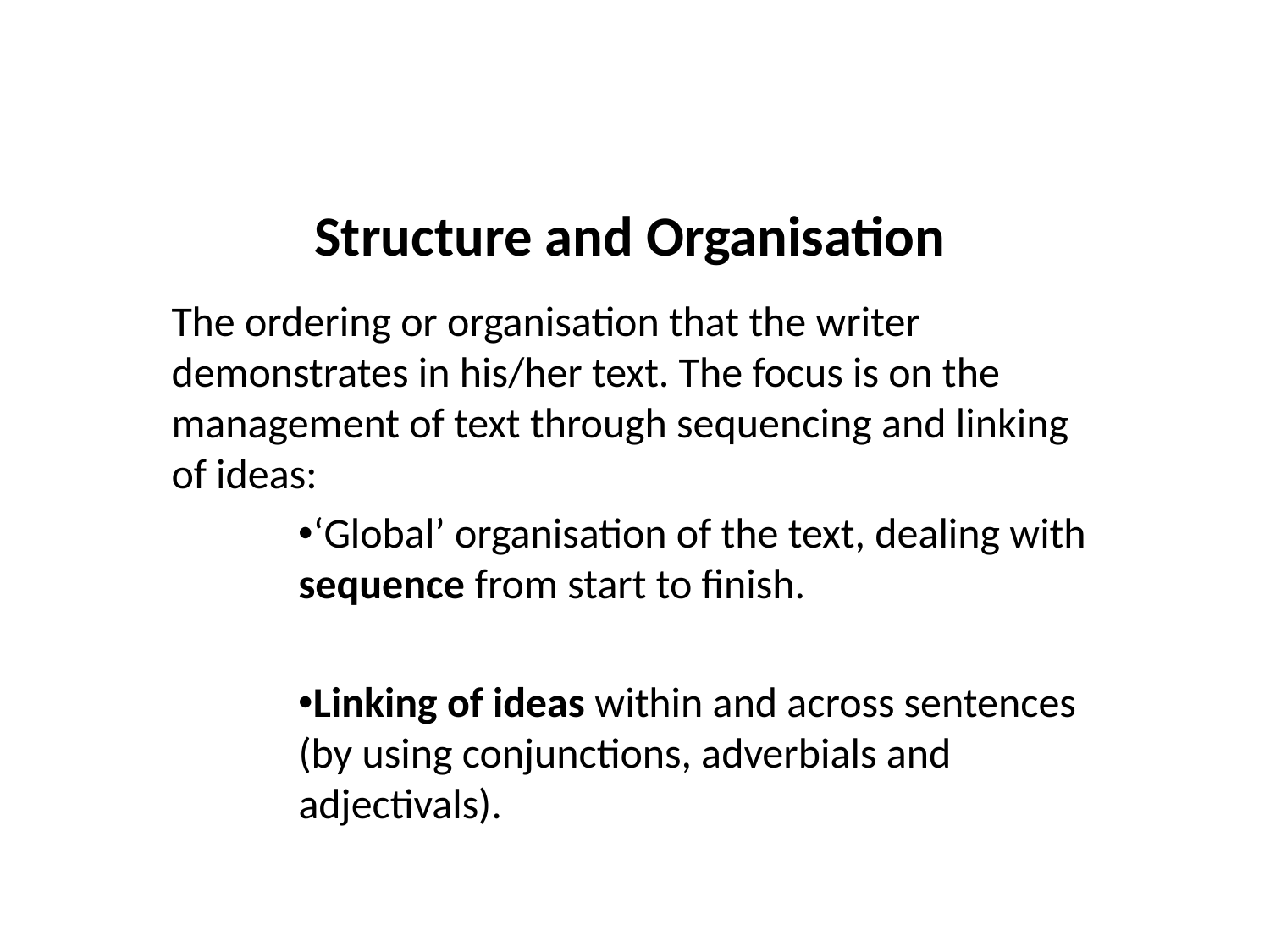

# Structure and Organisation
The ordering or organisation that the writer demonstrates in his/her text. The focus is on the management of text through sequencing and linking of ideas:
‘Global’ organisation of the text, dealing with sequence from start to finish.

Linking of ideas within and across sentences (by using conjunctions, adverbials and adjectivals).